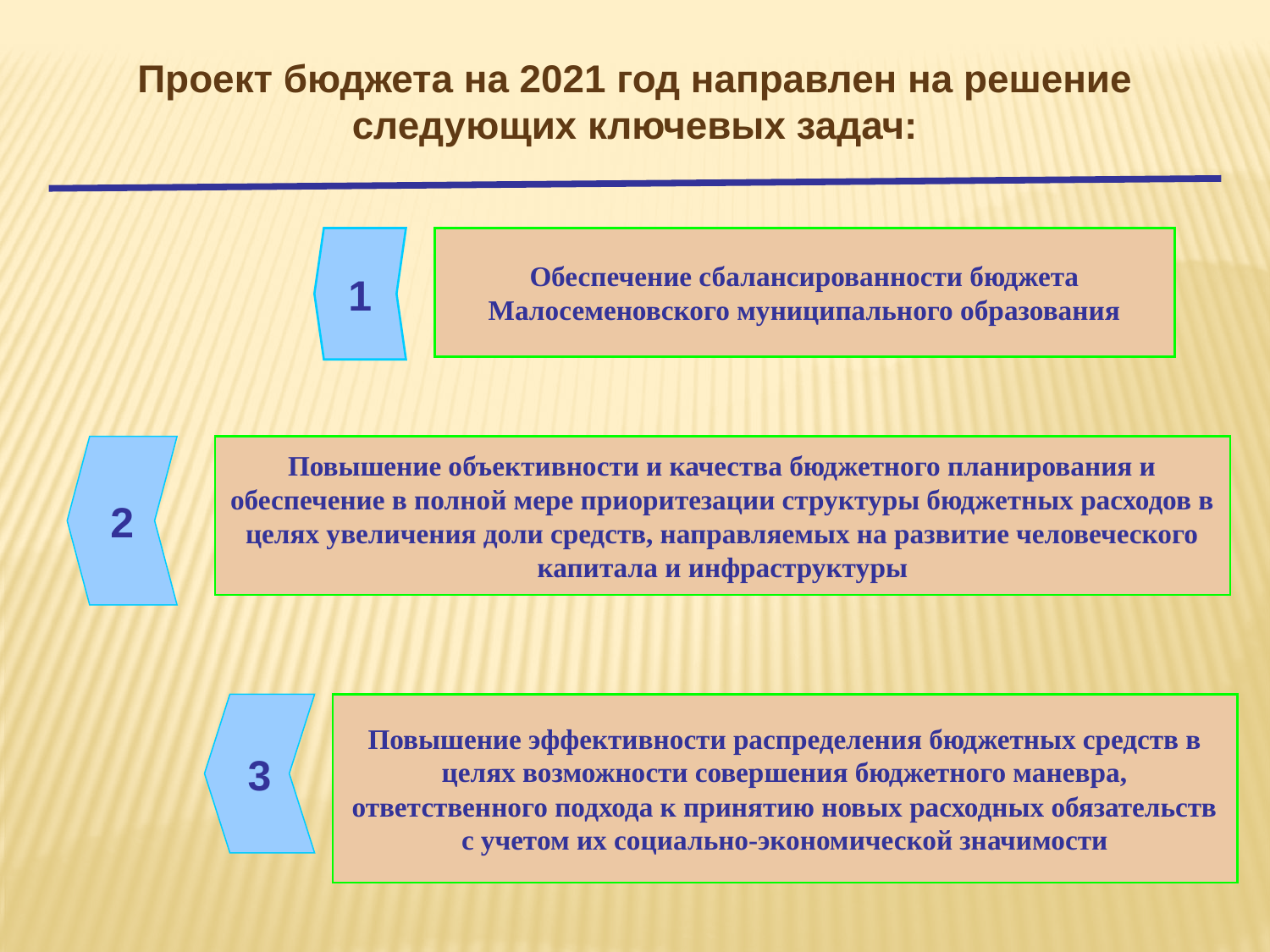

Проект бюджета на 2021 год направлен на решение следующих ключевых задач:

1
Обеспечение сбалансированности бюджета Малосеменовского муниципального образования
2
Повышение объективности и качества бюджетного планирования и обеспечение в полной мере приоритезации структуры бюджетных расходов в целях увеличения доли средств, направляемых на развитие человеческого капитала и инфраструктуры
3
Повышение эффективности распределения бюджетных средств в целях возможности совершения бюджетного маневра, ответственного подхода к принятию новых расходных обязательств с учетом их социально-экономической значимости